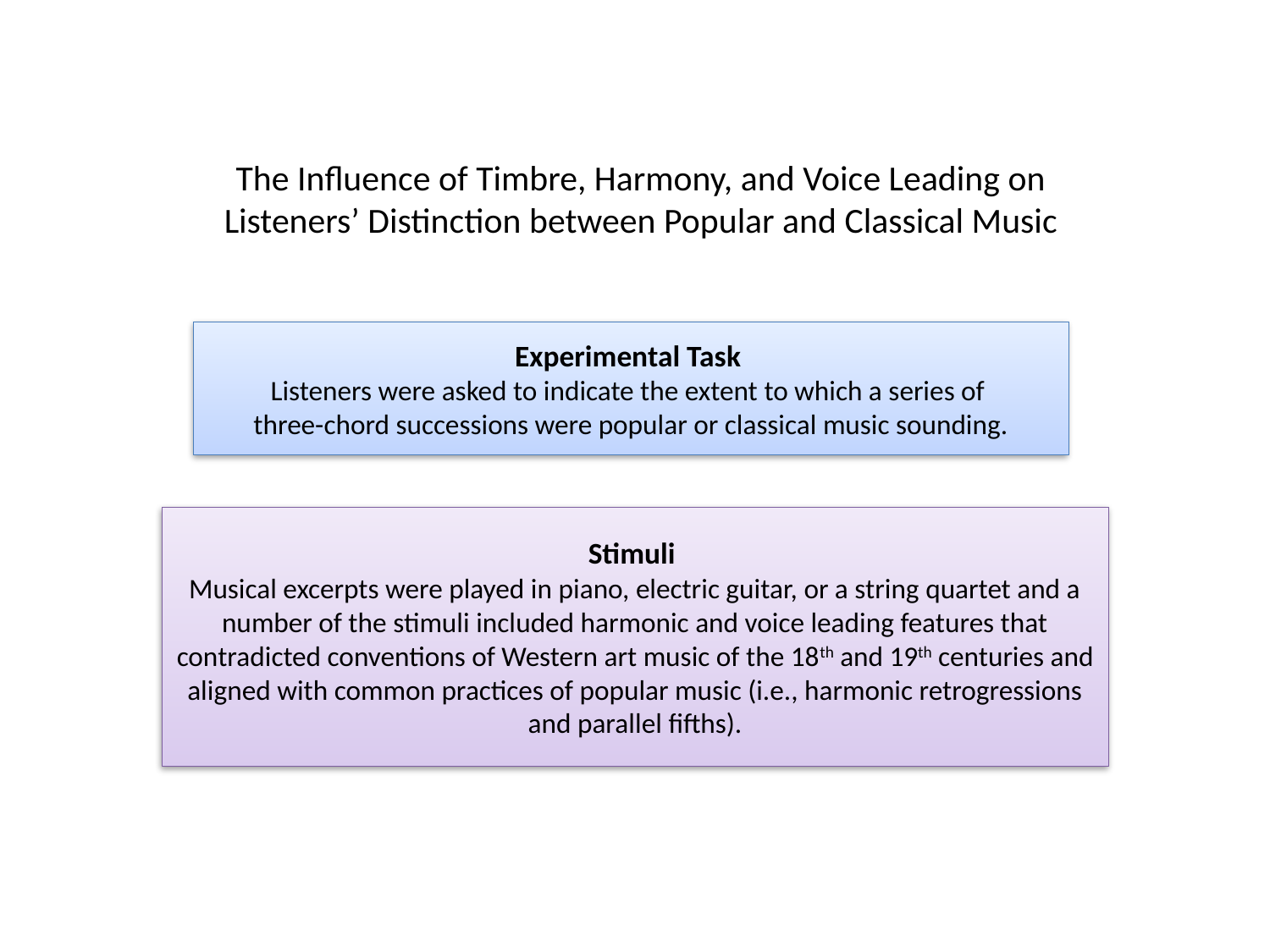

# The Influence of Timbre, Harmony, and Voice Leading on Listeners’ Distinction between Popular and Classical Music
Experimental Task
Listeners were asked to indicate the extent to which a series of
three-chord successions were popular or classical music sounding.
Stimuli
Musical excerpts were played in piano, electric guitar, or a string quartet and a number of the stimuli included harmonic and voice leading features that contradicted conventions of Western art music of the 18th and 19th centuries and aligned with common practices of popular music (i.e., harmonic retrogressions and parallel fifths).